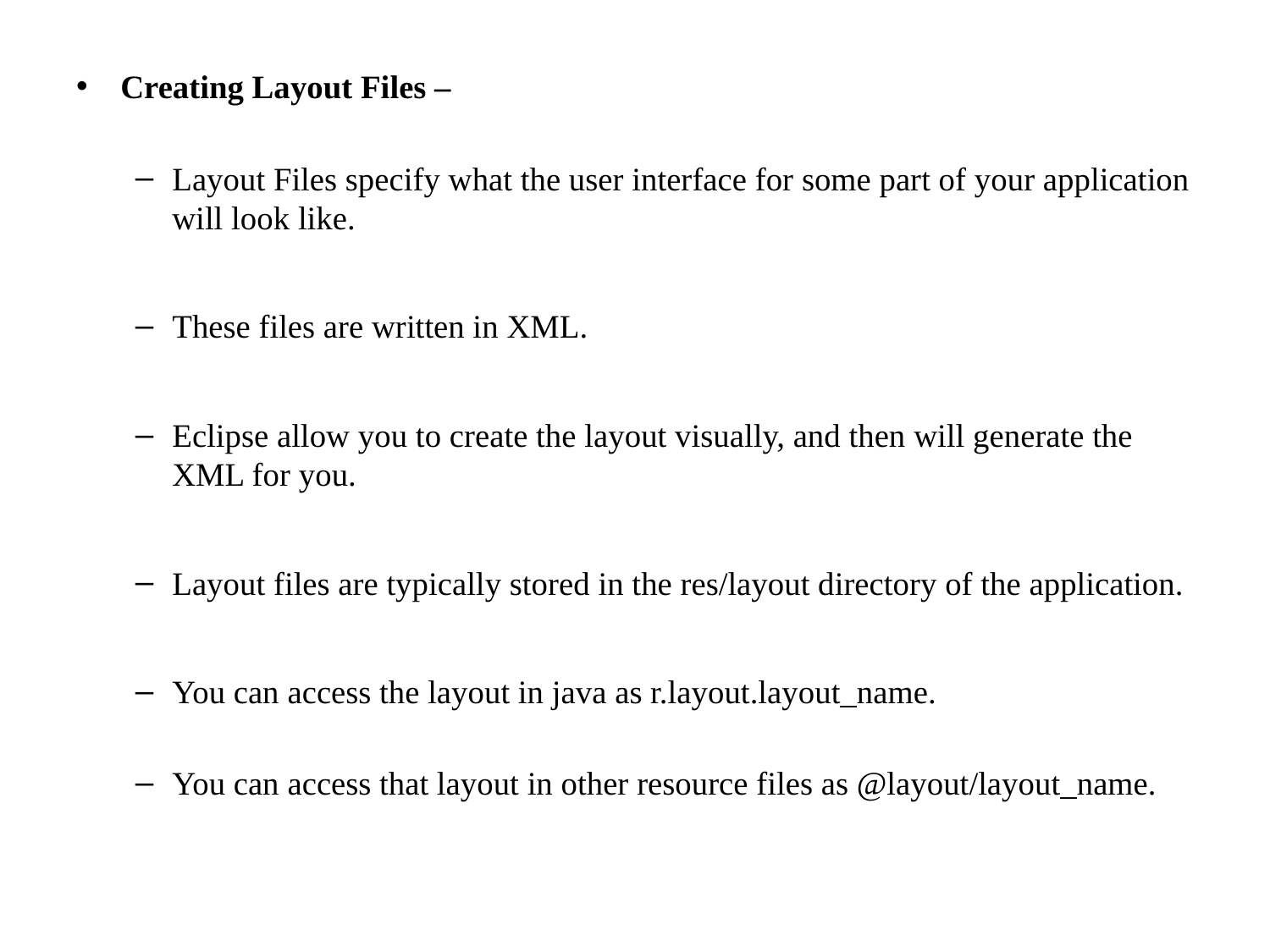

Creating Layout Files –

Layout Files specify what the user interface for some part of your application will look like.

These files are written in XML.

Eclipse allow you to create the layout visually, and then will generate the XML for you.

Layout files are typically stored in the res/layout directory of the application.

You can access the layout in java as r.layout.layout_name.

You can access that layout in other resource files as @layout/layout_name.